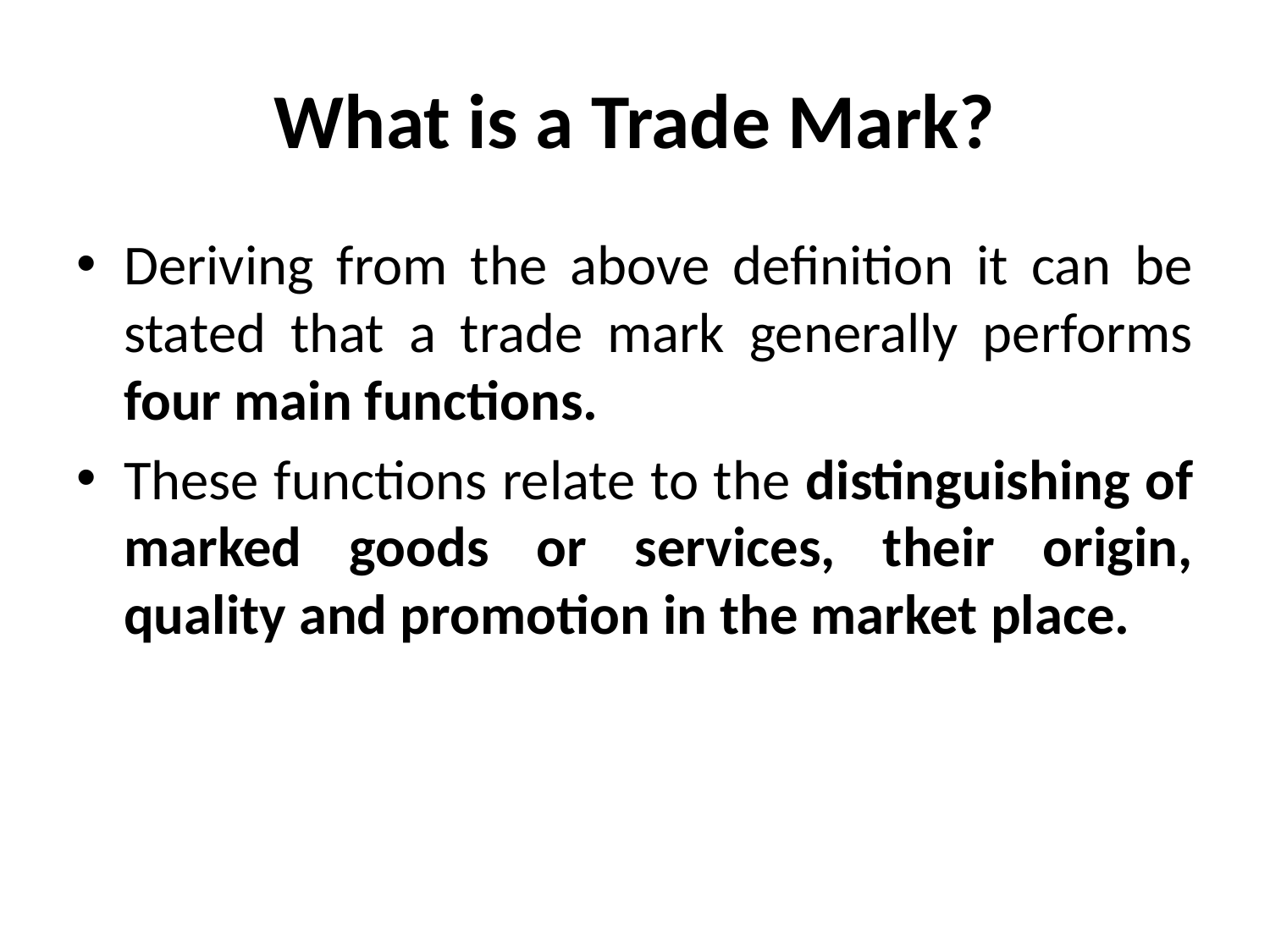

# What is a Trade Mark?
Deriving from the above definition it can be stated that a trade mark generally performs four main functions.
These functions relate to the distinguishing of marked goods or services, their origin, quality and promotion in the market place.